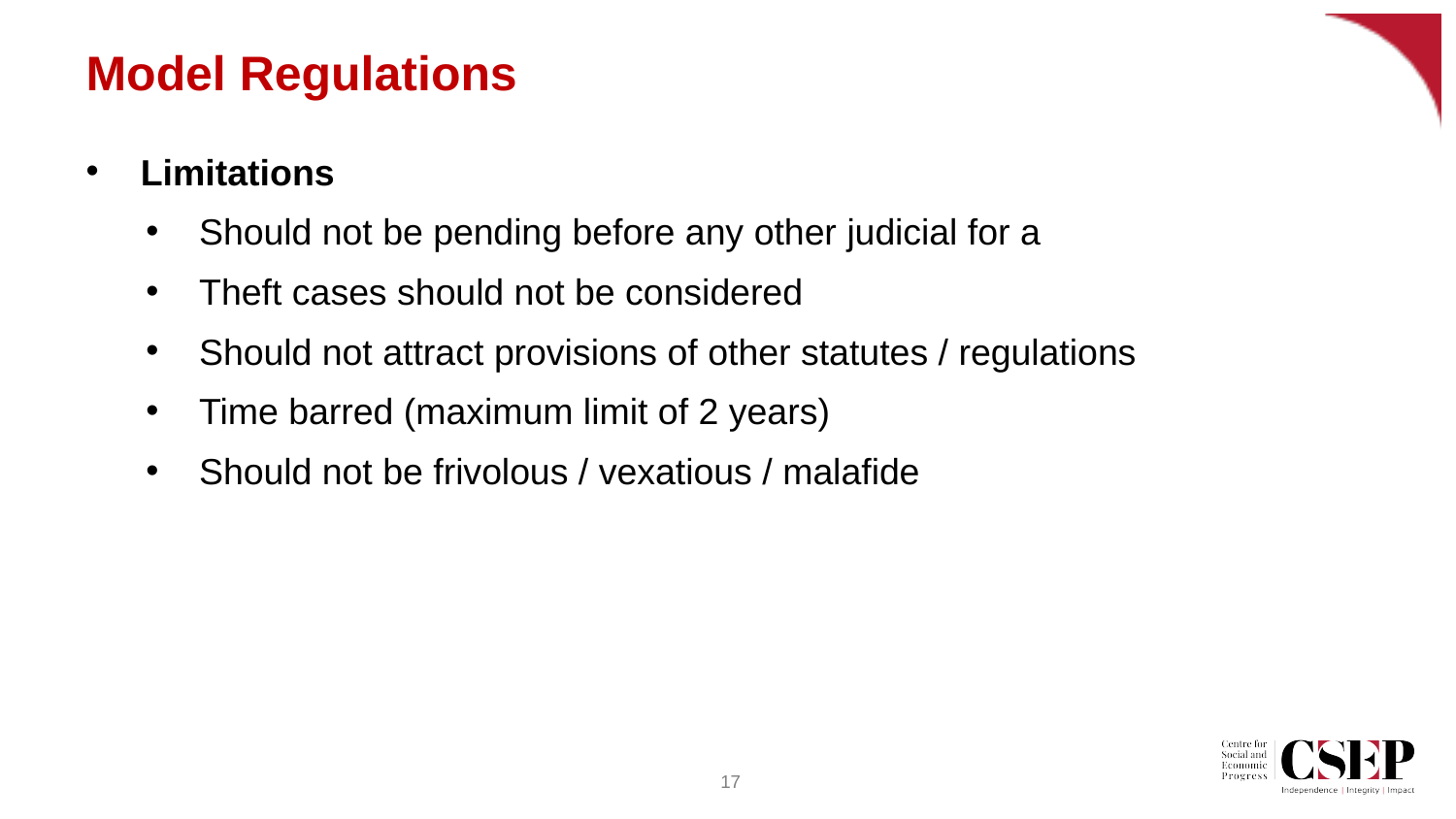

# Model Regulations
Limitations
Should not be pending before any other judicial for a
Theft cases should not be considered
Should not attract provisions of other statutes / regulations
Time barred (maximum limit of 2 years)
Should not be frivolous / vexatious / malafide